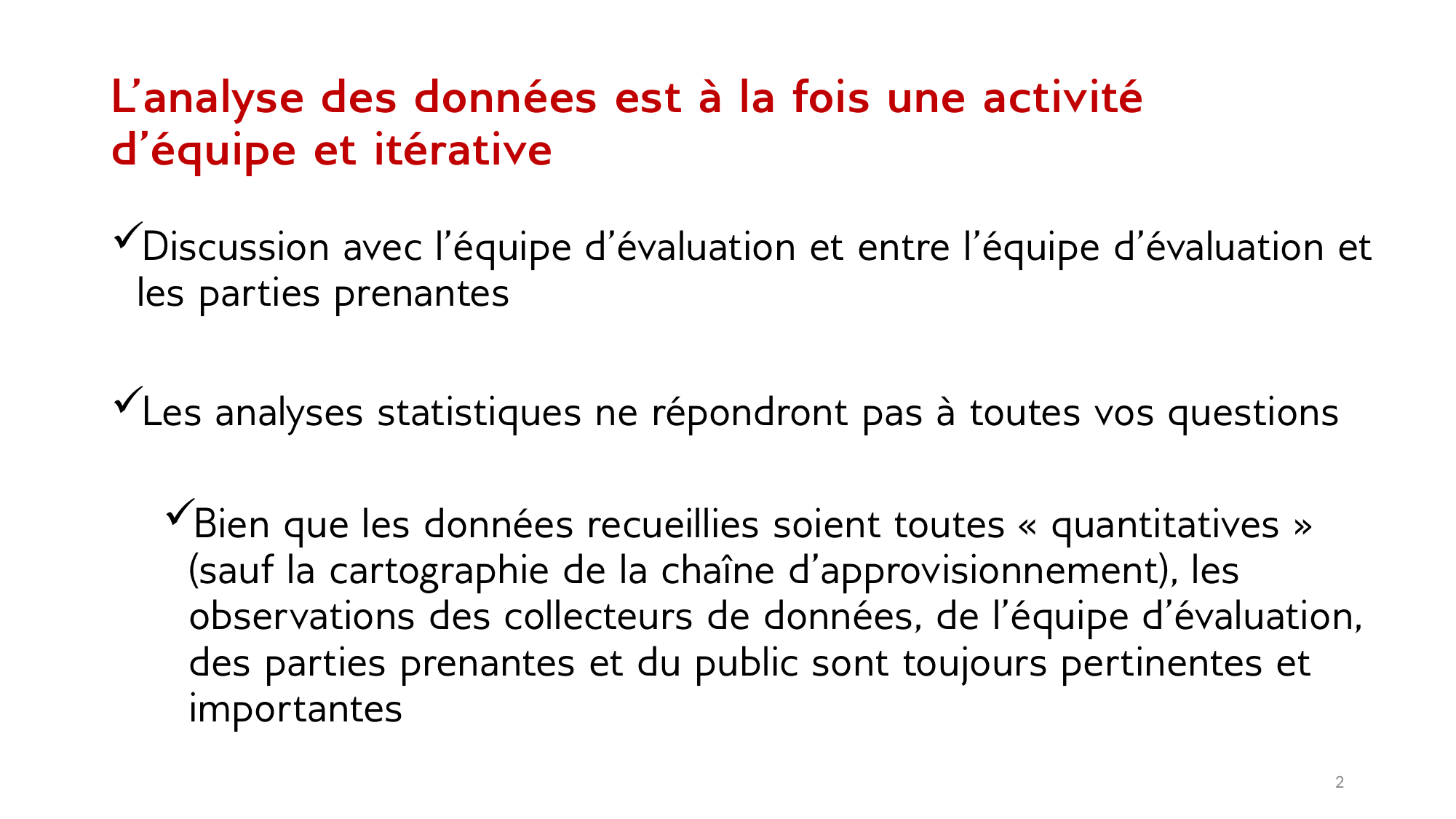

# L’analyse des données est à la fois une activité d’équipe et itérative
Discussion avec l’équipe d’évaluation et entre l’équipe d’évaluation et les parties prenantes

Les analyses statistiques ne répondront pas à toutes vos questions

Bien que les données recueillies soient toutes « quantitatives » (sauf la cartographie de la chaîne d’approvisionnement), les observations des collecteurs de données, de l’équipe d’évaluation, des parties prenantes et du public sont toujours pertinentes et importantes
2